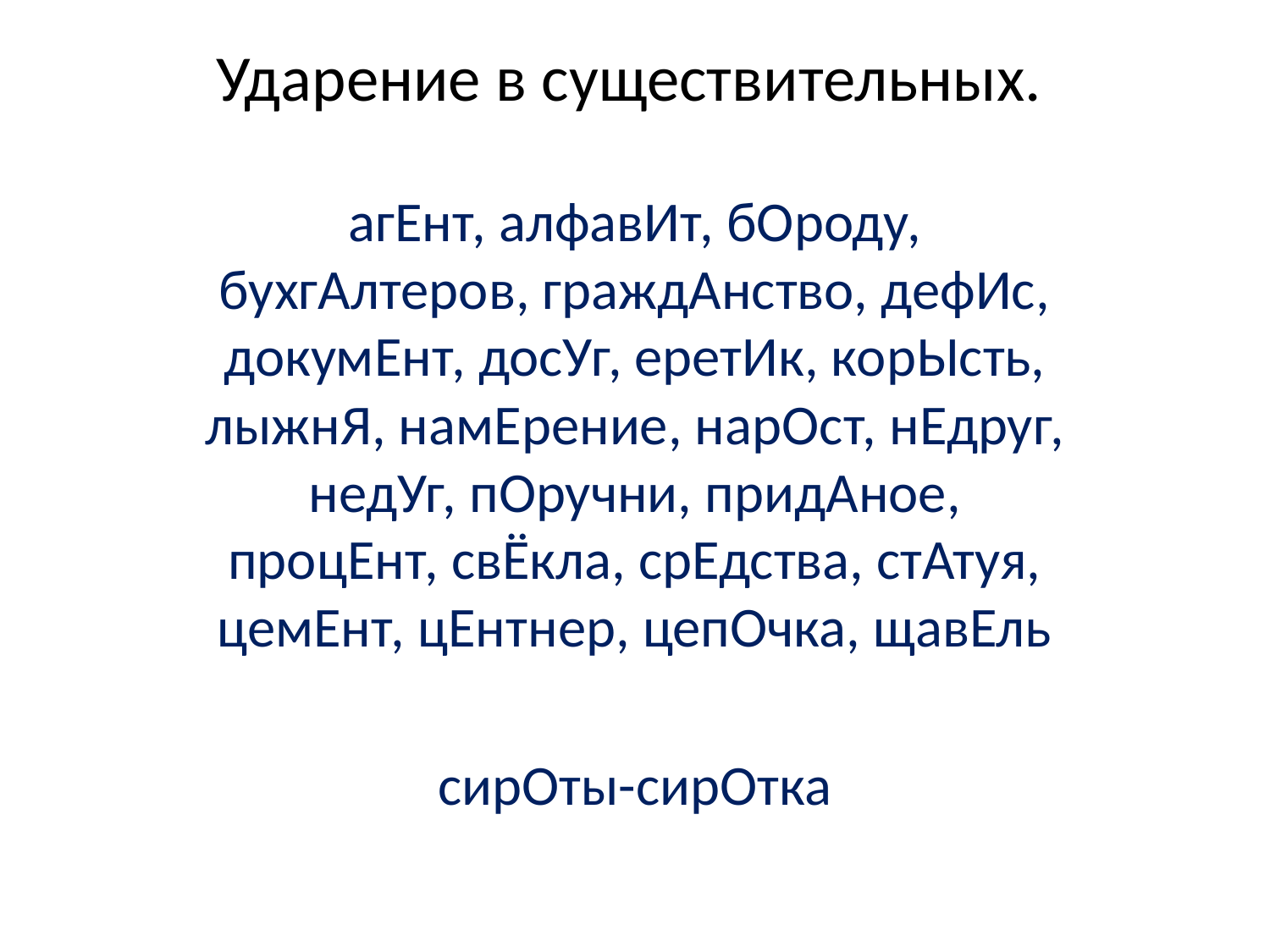

# Ударение в существительных.
агЕнт, алфавИт, бОроду, бухгАлтеров, граждАнство, дефИс, докумЕнт, досУг, еретИк, корЫсть, лыжнЯ, намЕрение, нарОст, нЕдруг, недУг, пОручни, придАное, процЕнт, свЁкла, срЕдства, стАтуя, цемЕнт, цЕнтнер, цепОчка, щавЕль

сирОты-сирОтка